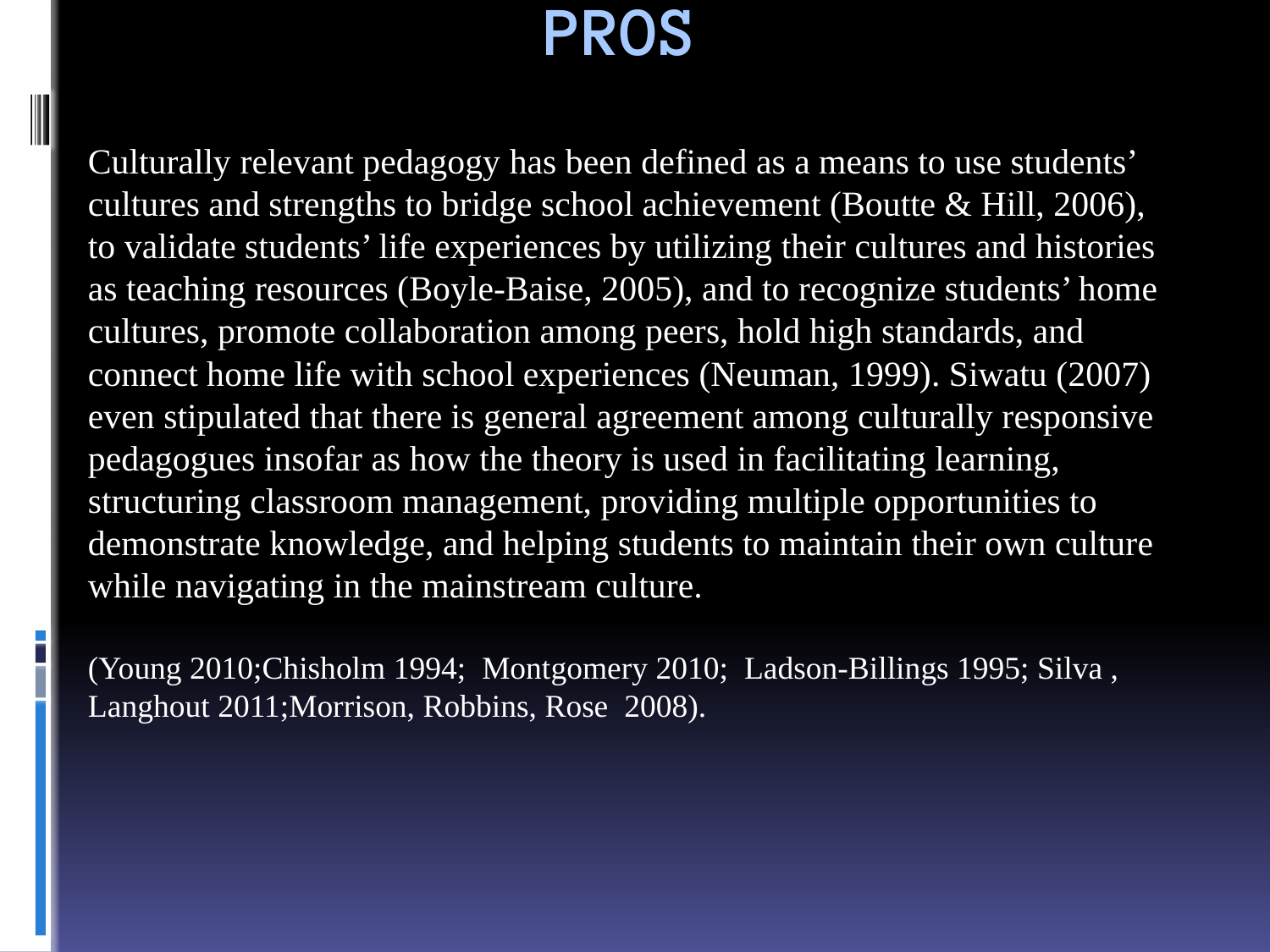

# Pros
Culturally relevant pedagogy has been defined as a means to use students’ cultures and strengths to bridge school achievement (Boutte & Hill, 2006), to validate students’ life experiences by utilizing their cultures and histories as teaching resources (Boyle-Baise, 2005), and to recognize students’ home cultures, promote collaboration among peers, hold high standards, and connect home life with school experiences (Neuman, 1999). Siwatu (2007) even stipulated that there is general agreement among culturally responsive pedagogues insofar as how the theory is used in facilitating learning, structuring classroom management, providing multiple opportunities to demonstrate knowledge, and helping students to maintain their own culture while navigating in the mainstream culture.

(Young 2010;Chisholm 1994;  Montgomery 2010;  Ladson-Billings 1995; Silva , Langhout 2011;Morrison, Robbins, Rose  2008).